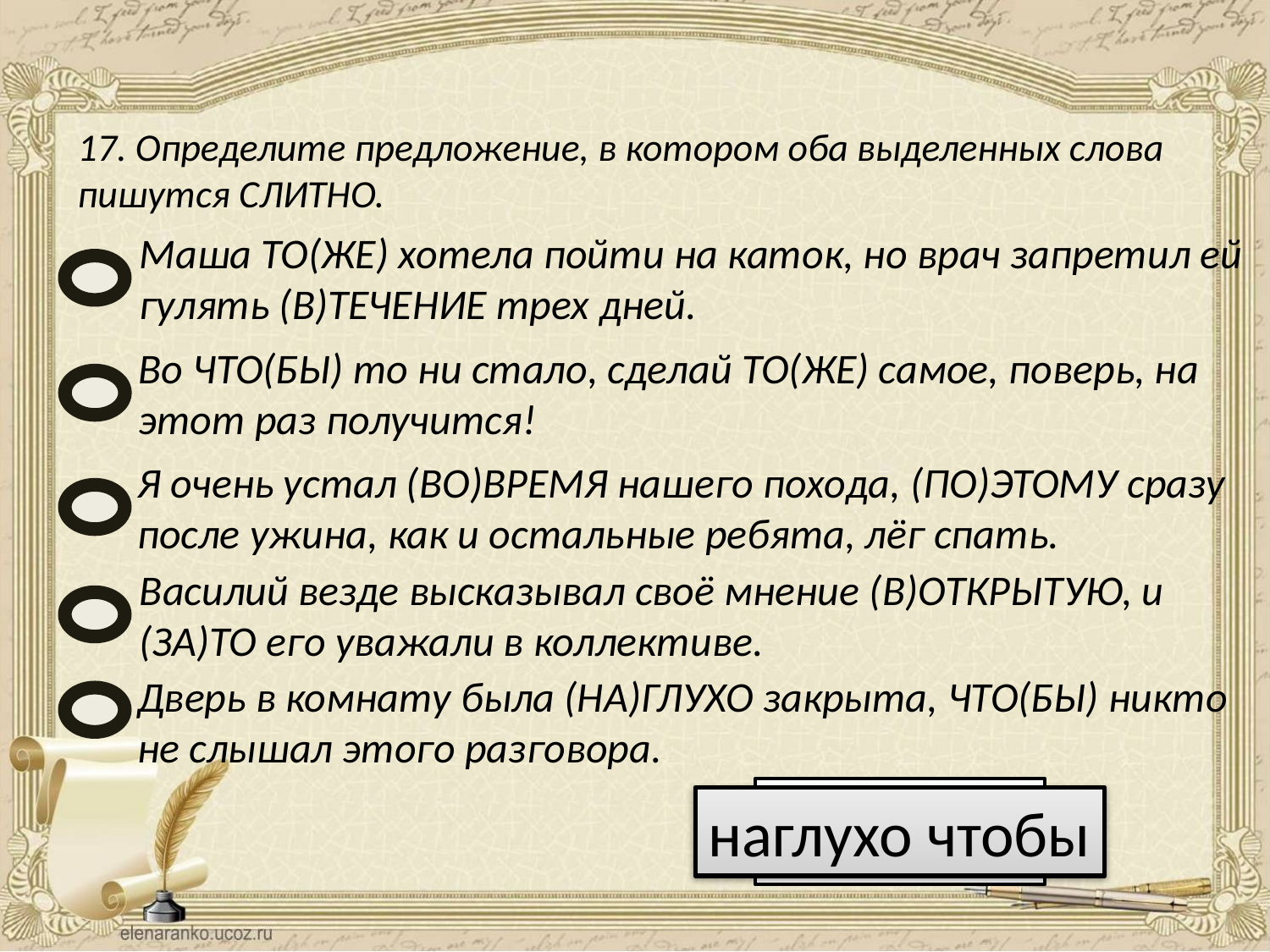

17. Определите предложение, в котором оба выделенных слова пишутся СЛИТНО.
Маша ТО(ЖЕ) хотела пойти на каток, но врач запретил ей гулять (В)ТЕЧЕНИЕ трех дней.

Во ЧТО(БЫ) то ни стало, сделай ТО(ЖЕ) самое, поверь, на этот раз получится!

Я очень устал (ВО)ВРЕМЯ нашего похода, (ПО)ЭТОМУ сразу после ужина, как и остальные ребята, лёг спать.

Василий везде высказывал своё мнение (В)ОТКРЫТУЮ, и (ЗА)ТО его уважали в коллективе.

Дверь в комнату была (НА)ГЛУХО закрыта, ЧТО(БЫ) никто не слышал этого разговора.

Ответ
наглухо чтобы